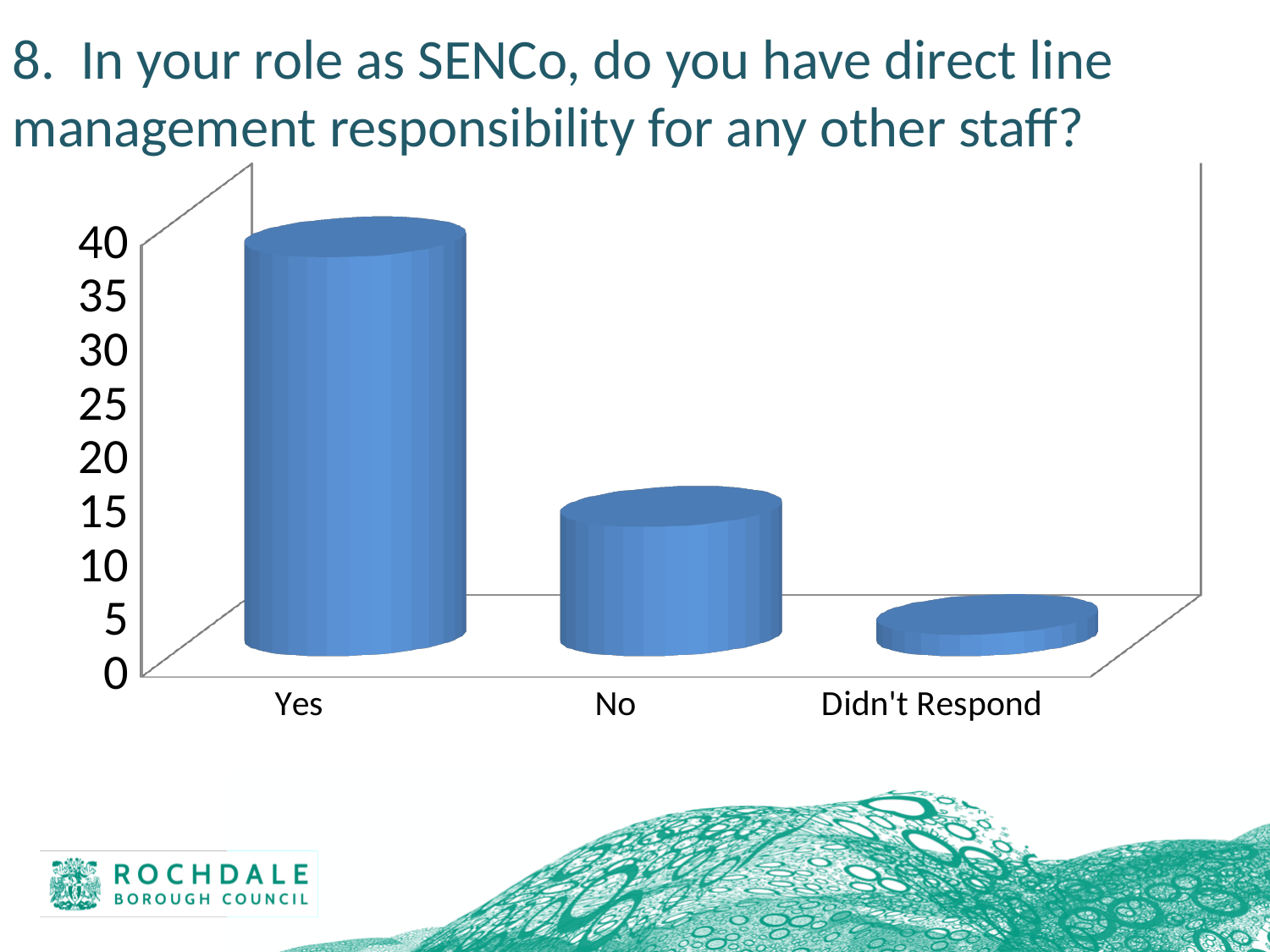

8.  In your role as SENCo, do you have direct line management responsibility for any other staff?

[unsupported chart]